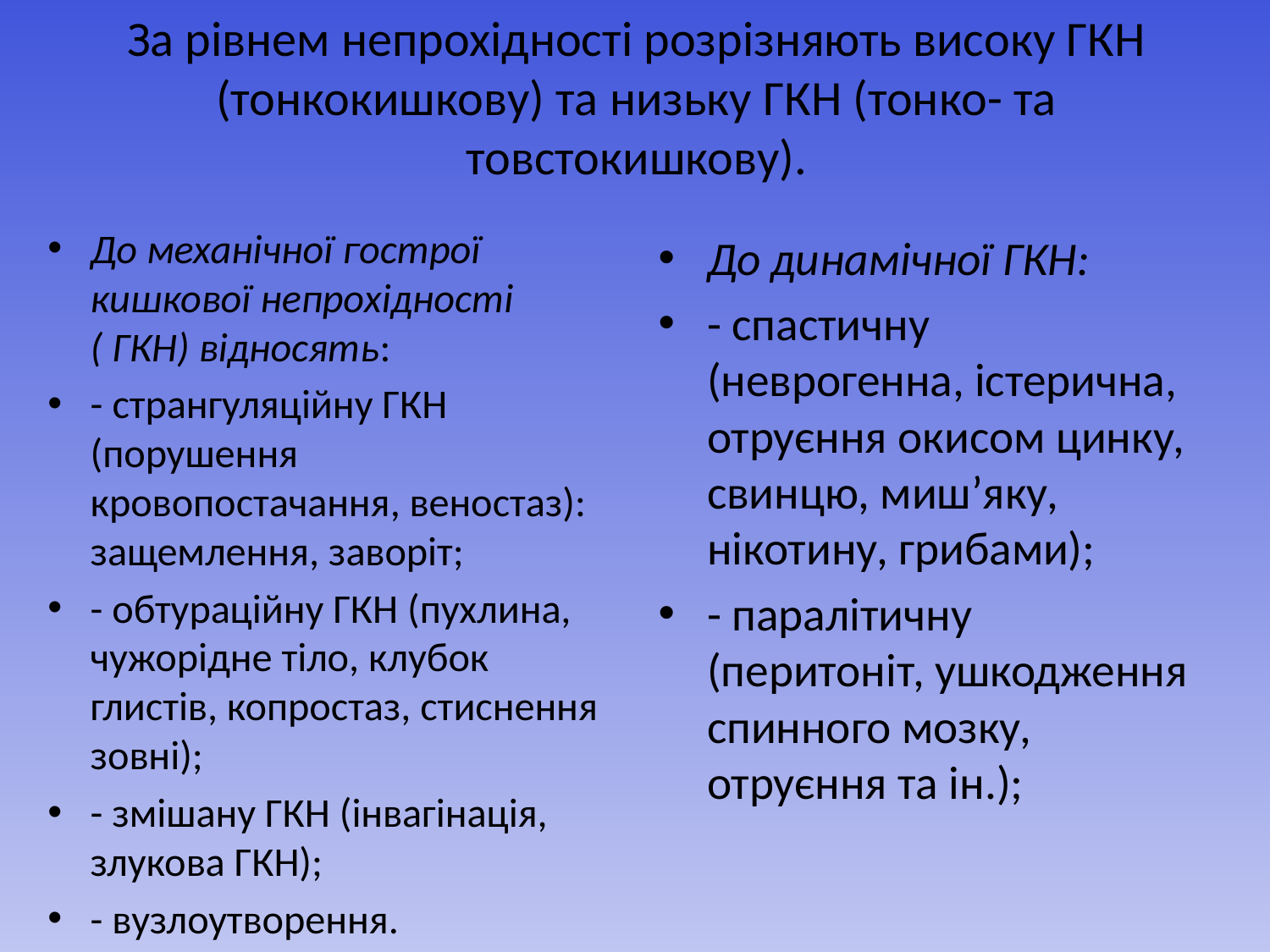

# За рівнем непрохідності розрізняють високу ГКН (тонкокишкову) та низьку ГКН (тонко- та товстокишкову).
До механічної гострої кишкової непрохідності ( ГКН) відносять:
- странгуляційну ГКН (порушення кровопостачання, веностаз): защемлення, заворіт;
- обтураційну ГКН (пухлина, чужорідне тіло, клубок глистів, копростаз, стиснення зовні);
- змішану ГКН (інвагінація, злукова ГКН);
- вузлоутворення.

До динамічної ГКН:
- спастичну (неврогенна, істерична, отруєння окисом цинку, свинцю, миш’яку, нікотину, грибами);
- паралітичну (перитоніт, ушкодження спинного мозку, отруєння та ін.);